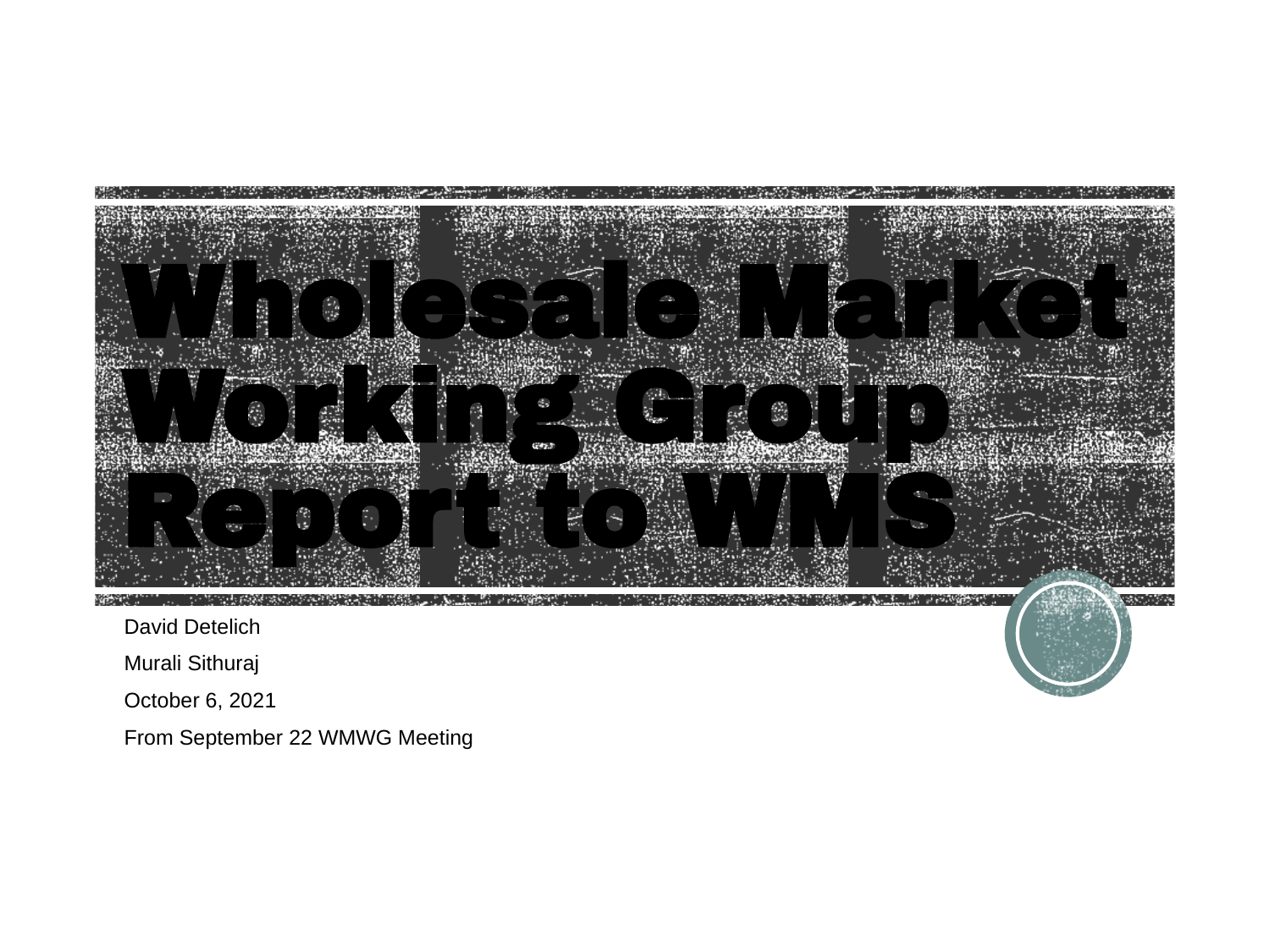

# Wholesale Market Working Group Report to WMS
David Detelich
Murali Sithuraj
October 6, 2021
From September 22 WMWG Meeting